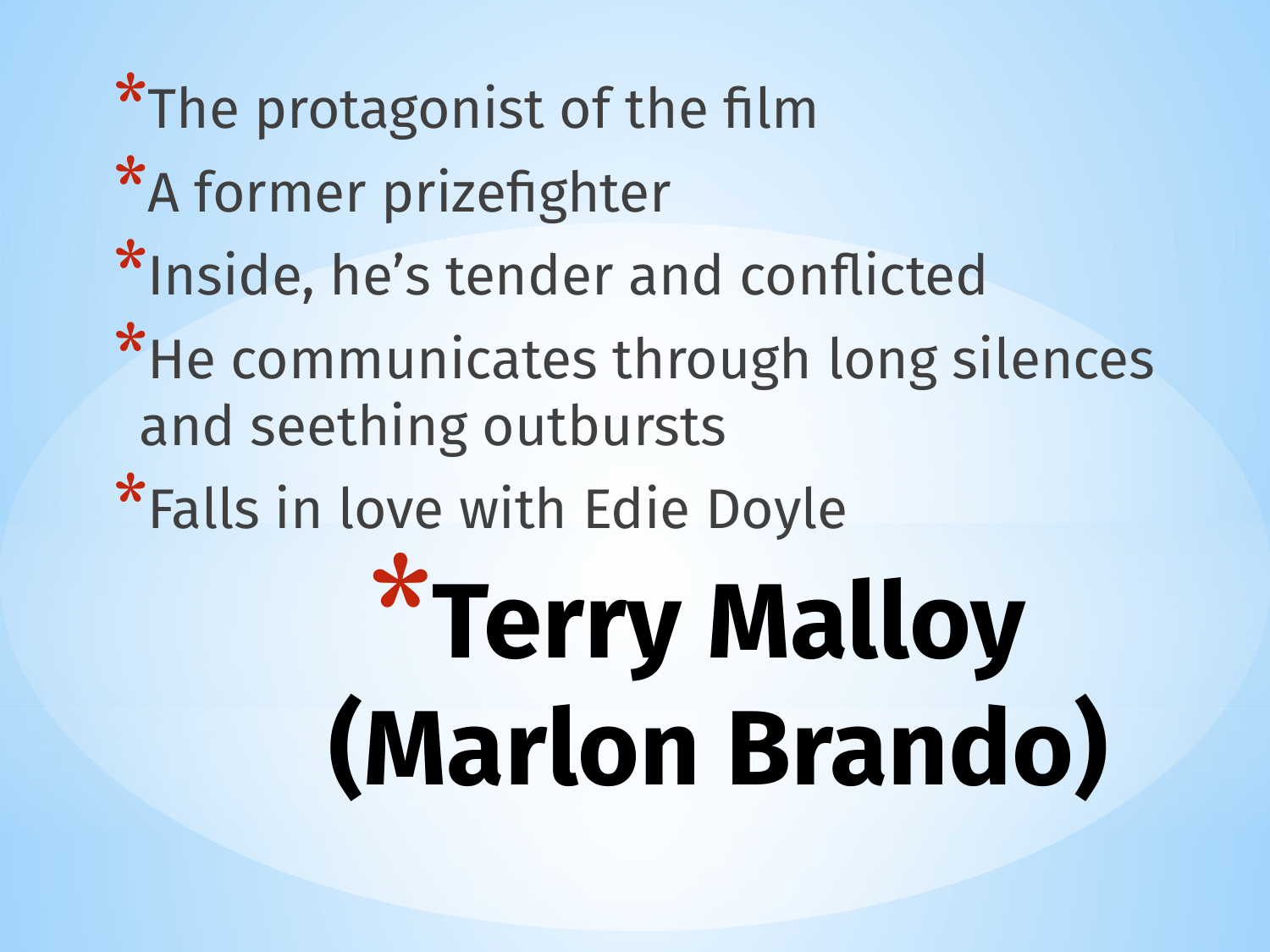

The protagonist of the film
A former prizefighter
Inside, he’s tender and conflicted
He communicates through long silences and seething outbursts
Falls in love with Edie Doyle
# Terry Malloy (Marlon Brando)